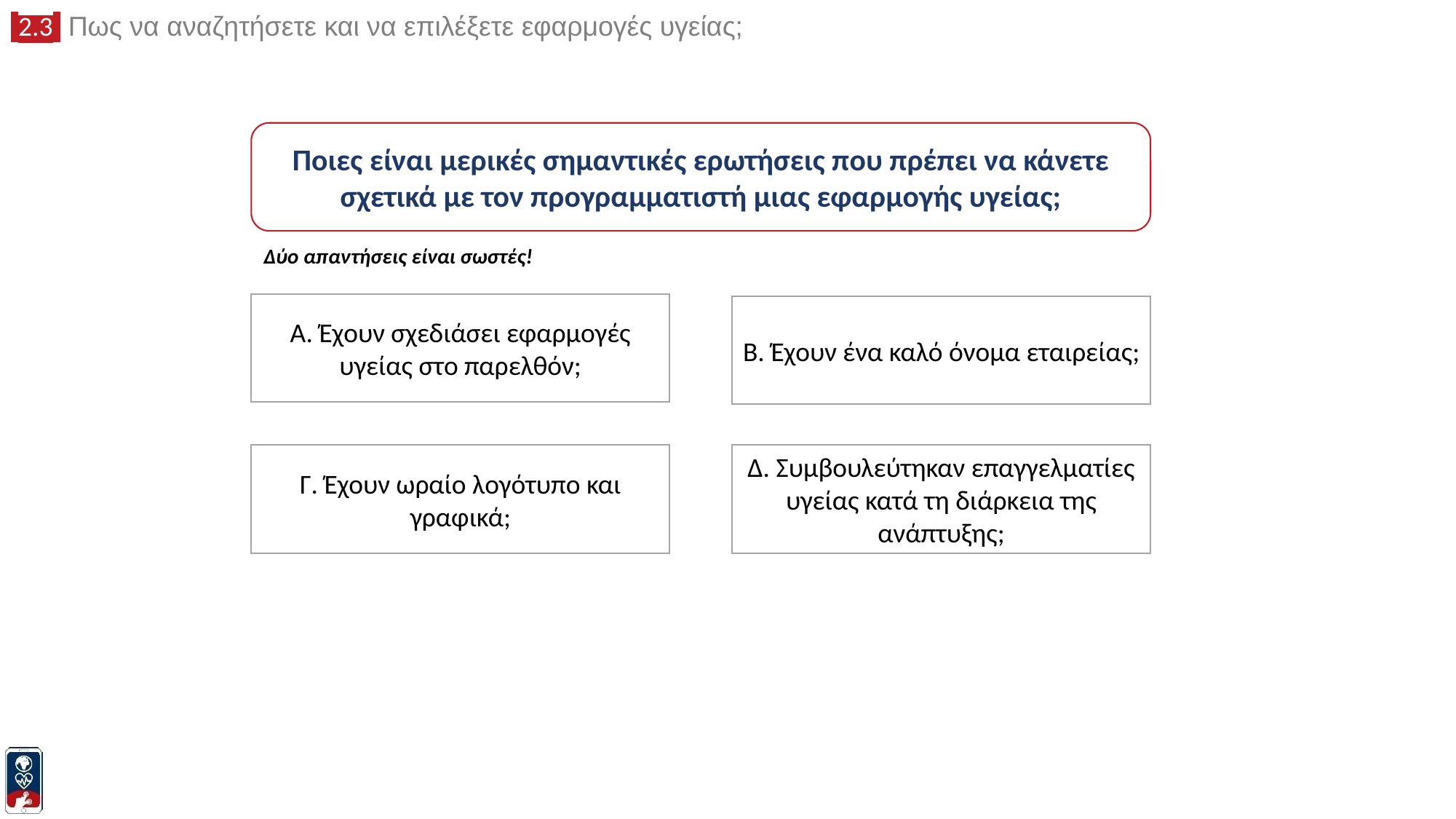

Ποιες είναι μερικές σημαντικές ερωτήσεις που πρέπει να κάνετε σχετικά με τον προγραμματιστή μιας εφαρμογής υγείας;
Δύο απαντήσεις είναι σωστές!
A. Έχουν σχεδιάσει εφαρμογές υγείας στο παρελθόν;
B. Έχουν ένα καλό όνομα εταιρείας;
Δ. Συμβουλεύτηκαν επαγγελματίες υγείας κατά τη διάρκεια της ανάπτυξης;
Γ. Έχουν ωραίο λογότυπο και γραφικά;